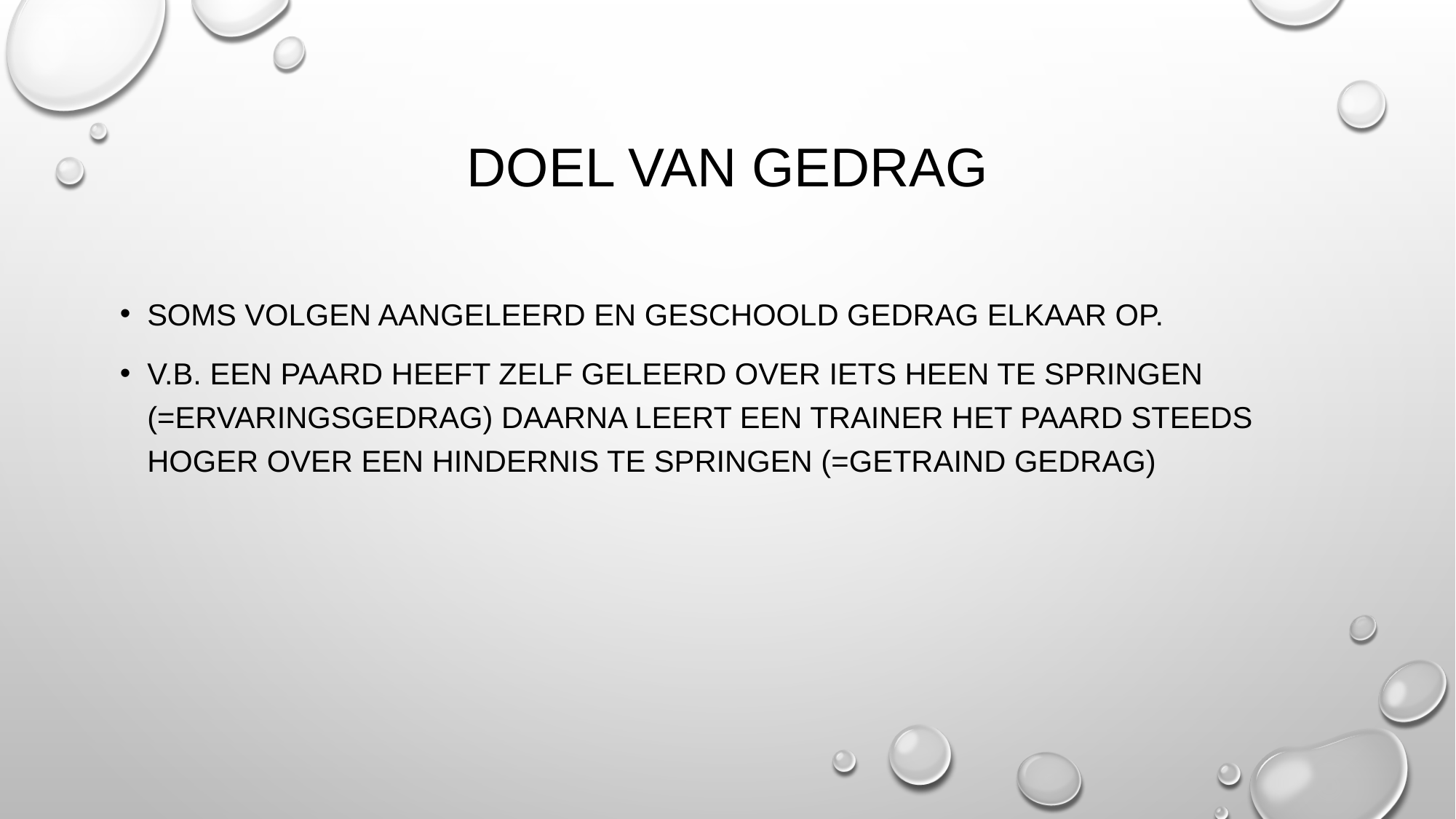

# Doel van gedrag
Soms volgen aangeleerd en geschoold gedrag elkaar op.
V.b. een paard heeft zelf geleerd over iets heen te springen (=ervaringsgedrag) daarna leert een trainer het paard steeds hoger over een hindernis te springen (=getraind gedrag)